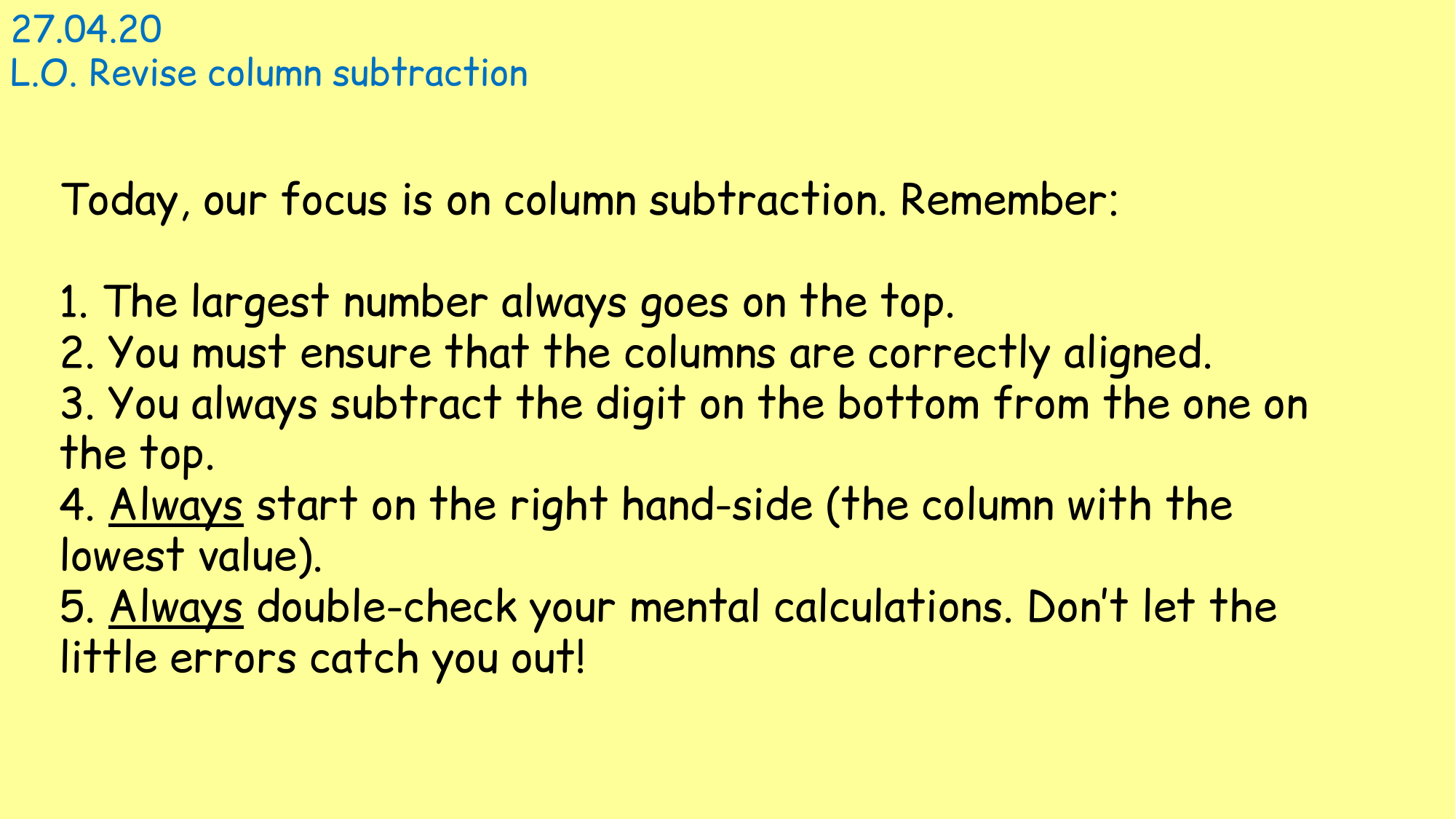

27.04.20
L.O. Revise column subtraction
Today, our focus is on column subtraction. Remember:

1. The largest number always goes on the top.
2. You must ensure that the columns are correctly aligned.
3. You always subtract the digit on the bottom from the one on the top.
4. Always start on the right hand-side (the column with the lowest value).
5. Always double-check your mental calculations. Don’t let the little errors catch you out!